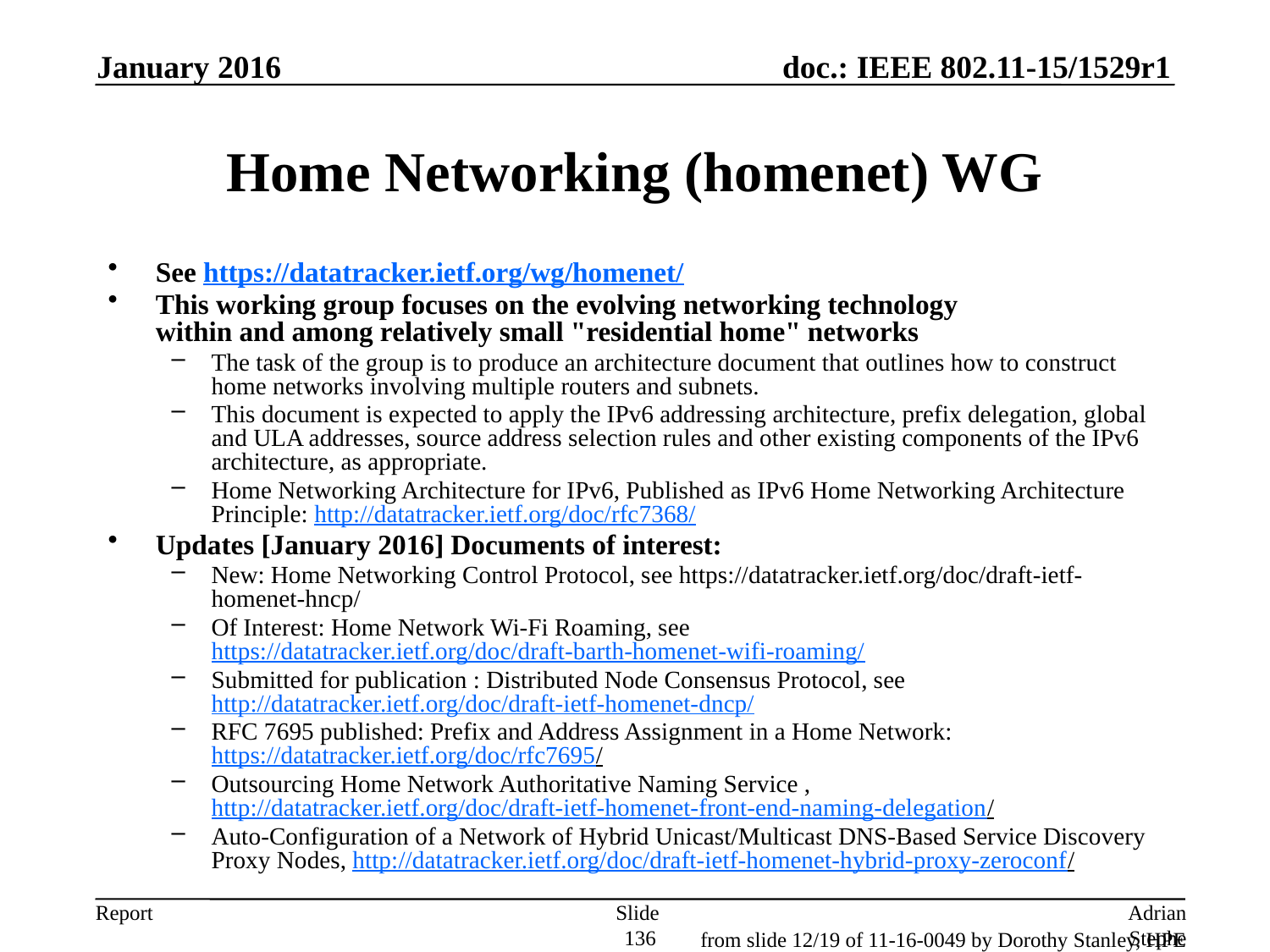

January 2016
# Home Networking (homenet) WG
See https://datatracker.ietf.org/wg/homenet/
This working group focuses on the evolving networking technology
within and among relatively small "residential home" networks
The task of the group is to produce an architecture document that outlines how to construct home networks involving multiple routers and subnets.
This document is expected to apply the IPv6 addressing architecture, prefix delegation, global and ULA addresses, source address selection rules and other existing components of the IPv6
architecture, as appropriate.
Home Networking Architecture for IPv6, Published as IPv6 Home Networking Architecture Principle: http://datatracker.ietf.org/doc/rfc7368/
Updates [January 2016] Documents of interest:
New: Home Networking Control Protocol, see https://datatracker.ietf.org/doc/draft-ietf-homenet-hncp/
Of Interest: Home Network Wi-Fi Roaming, see https://datatracker.ietf.org/doc/draft-barth-homenet-wifi-roaming/
Submitted for publication : Distributed Node Consensus Protocol, see http://datatracker.ietf.org/doc/draft-ietf-homenet-dncp/
RFC 7695 published: Prefix and Address Assignment in a Home Network: https://datatracker.ietf.org/doc/rfc7695/
Outsourcing Home Network Authoritative Naming Service , http://datatracker.ietf.org/doc/draft-ietf-homenet-front-end-naming-delegation/
Auto-Configuration of a Network of Hybrid Unicast/Multicast DNS-Based Service Discovery Proxy Nodes, http://datatracker.ietf.org/doc/draft-ietf-homenet-hybrid-proxy-zeroconf/

Slide 136
Adrian Stephens, Intel Corporation
from slide 12/19 of 11-16-0049 by Dorothy Stanley, HPE